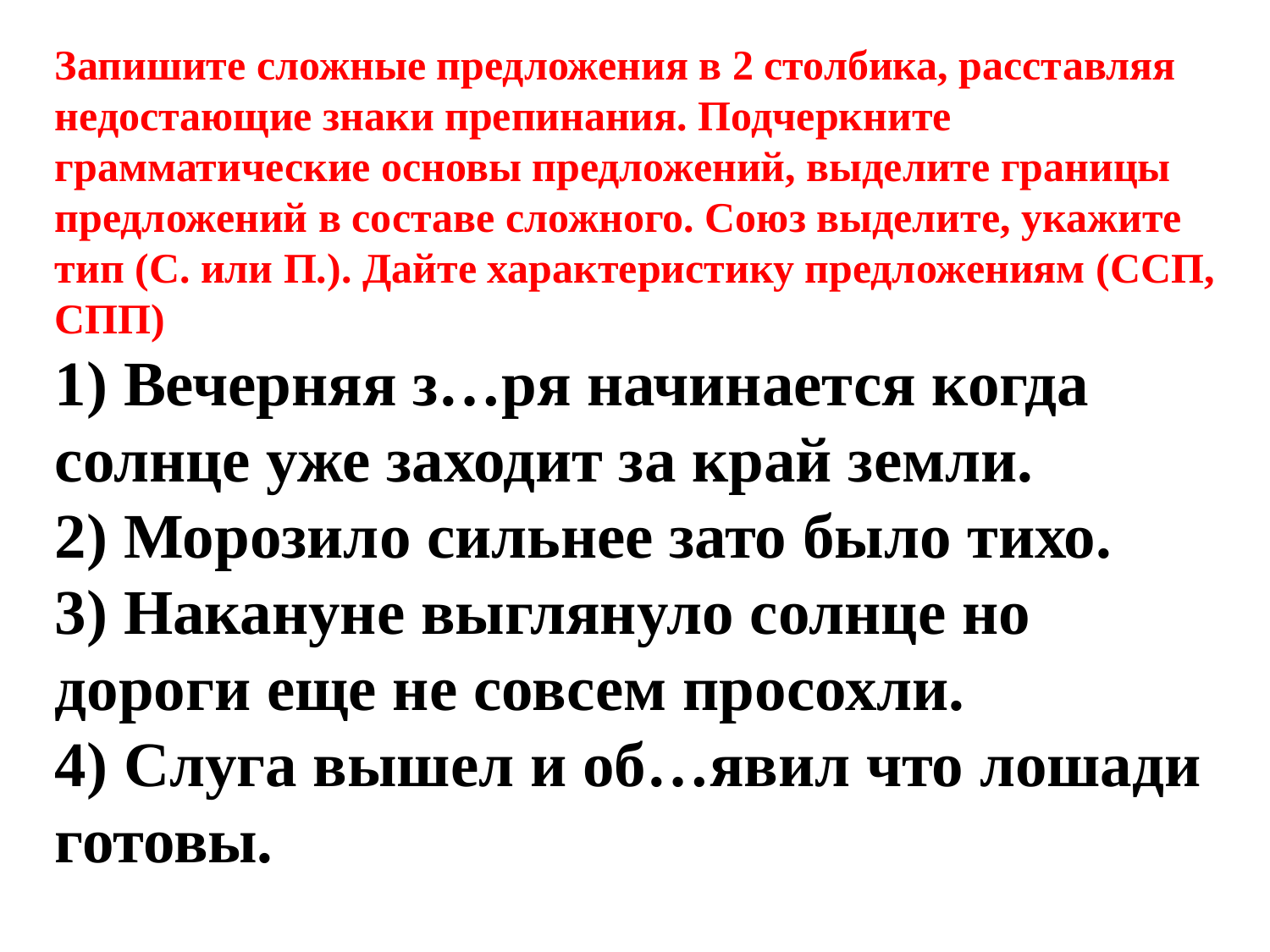

Запишите сложные предложения в 2 столбика, расставляя недостающие знаки препинания. Подчеркните грамматические основы предложений, выделите границы предложений в составе сложного. Союз выделите, укажите тип (С. или П.). Дайте характеристику предложениям (ССП, СПП)
1) Вечерняя з…ря начинается когда солнце уже заходит за край земли.
2) Морозило сильнее зато было тихо.
3) Накануне выглянуло солнце но дороги еще не совсем просохли.
4) Слуга вышел и об…явил что лошади готовы.